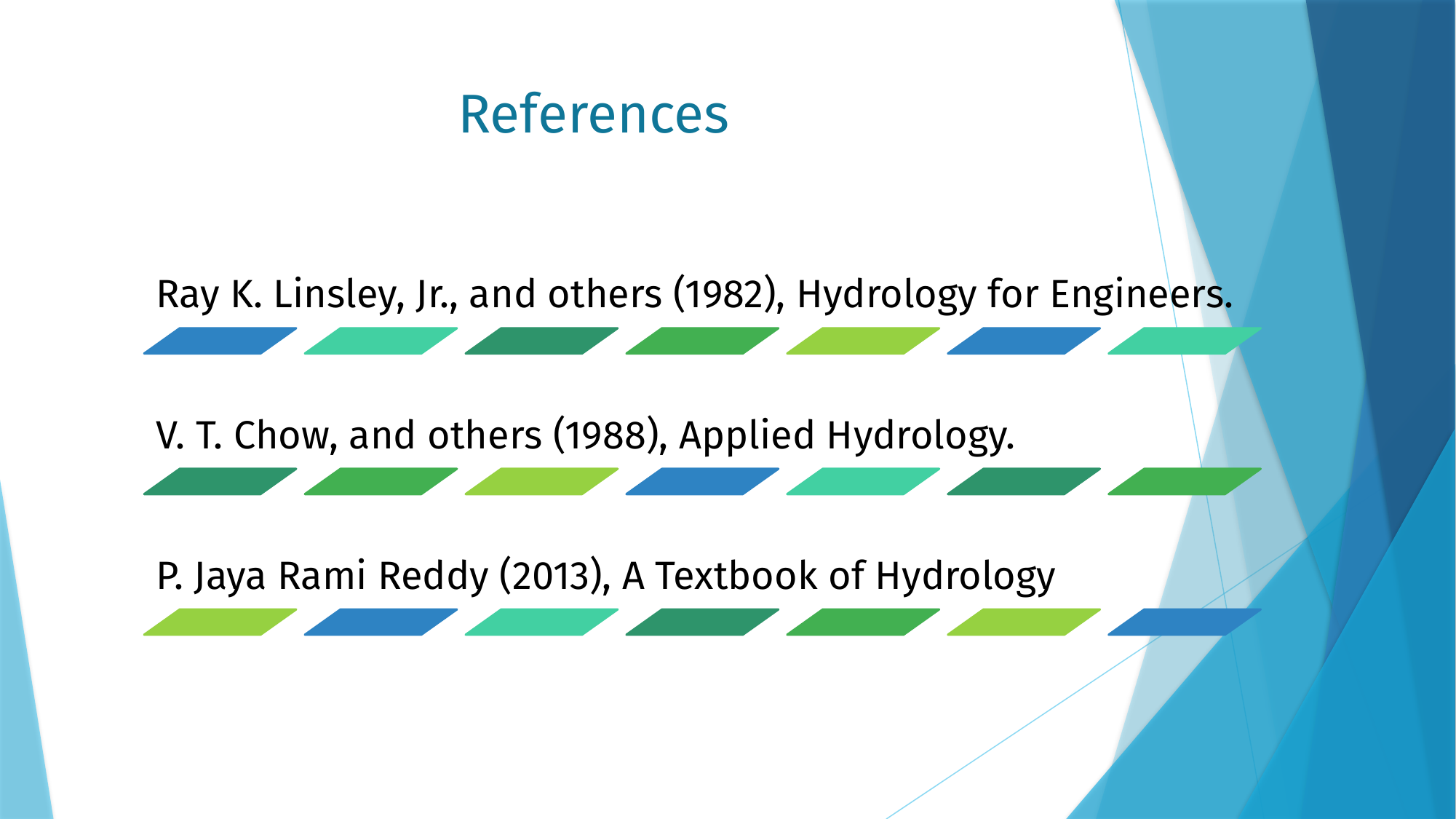

# References
Ray K. Linsley, Jr., and others (1982), Hydrology for Engineers.
V. T. Chow, and others (1988), Applied Hydrology.
P. Jaya Rami Reddy (2013), A Textbook of Hydrology